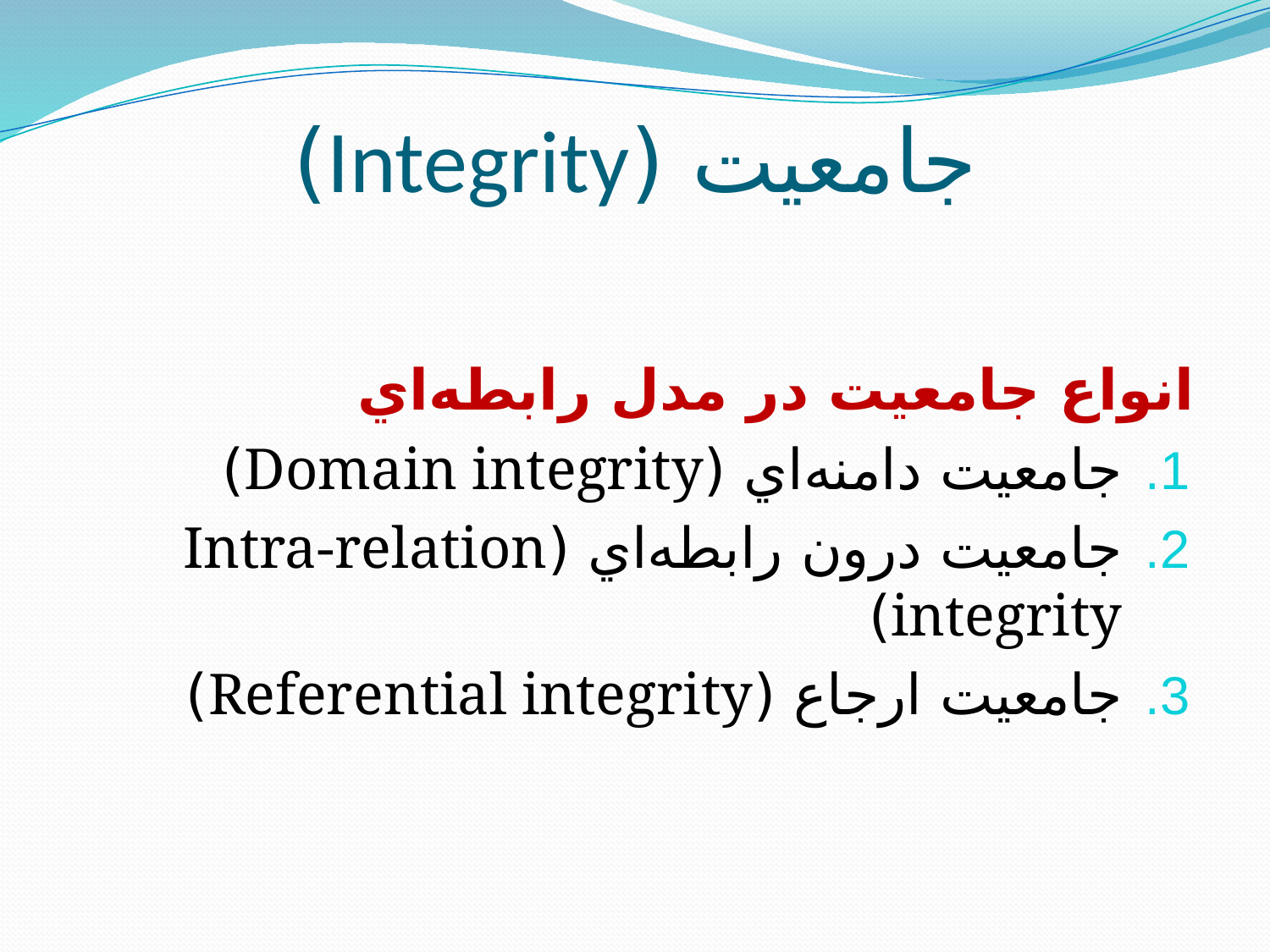

# جامعيت (Integrity)

انواع جامعيت در مدل رابطه‌اي
جامعيت دامنه‌اي (Domain integrity)
جامعيت درون رابطه‌اي (Intra-relation integrity)
جامعيت ارجاع (Referential integrity)